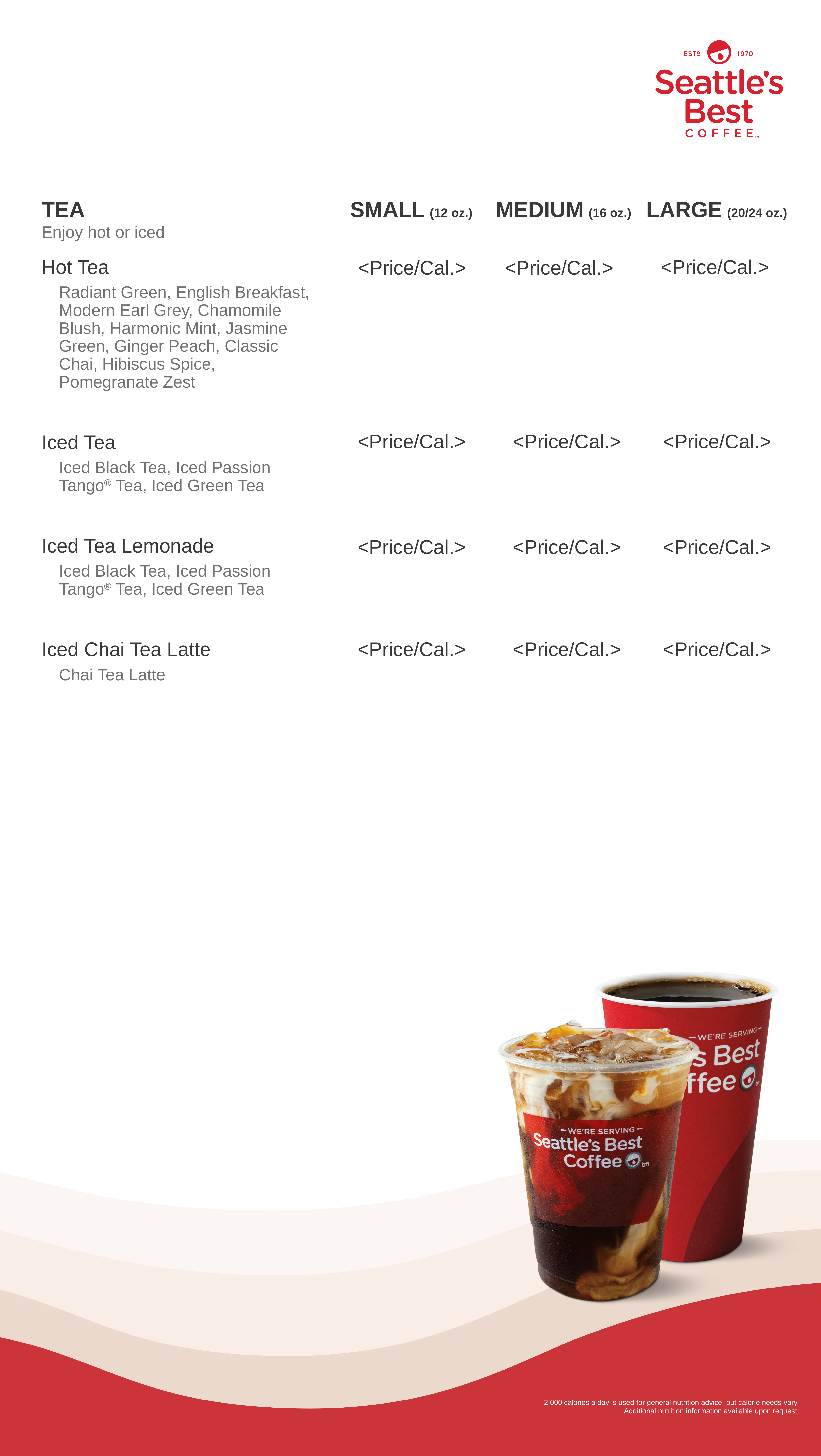

Hot Tea
Radiant Green, English Breakfast, Modern Earl Grey, Chamomile Blush, Harmonic Mint, Jasmine Green, Ginger Peach, Classic Chai, Hibiscus Spice, Pomegranate Zest

Iced Tea
Iced Black Tea, Iced Passion Tango® Tea, Iced Green Tea

Iced Tea Lemonade
Iced Black Tea, Iced Passion Tango® Tea, Iced Green Tea

Iced Chai Tea Latte
Chai Tea Latte

<Price/Cal.>

<Price/Cal.>

<Price/Cal.>

<Price/Cal.>

<Price/Cal.>

<Price/Cal.>

<Price/Cal.>

<Price/Cal.>

<Price/Cal.>

<Price/Cal.>

<Price/Cal.>

<Price/Cal.>